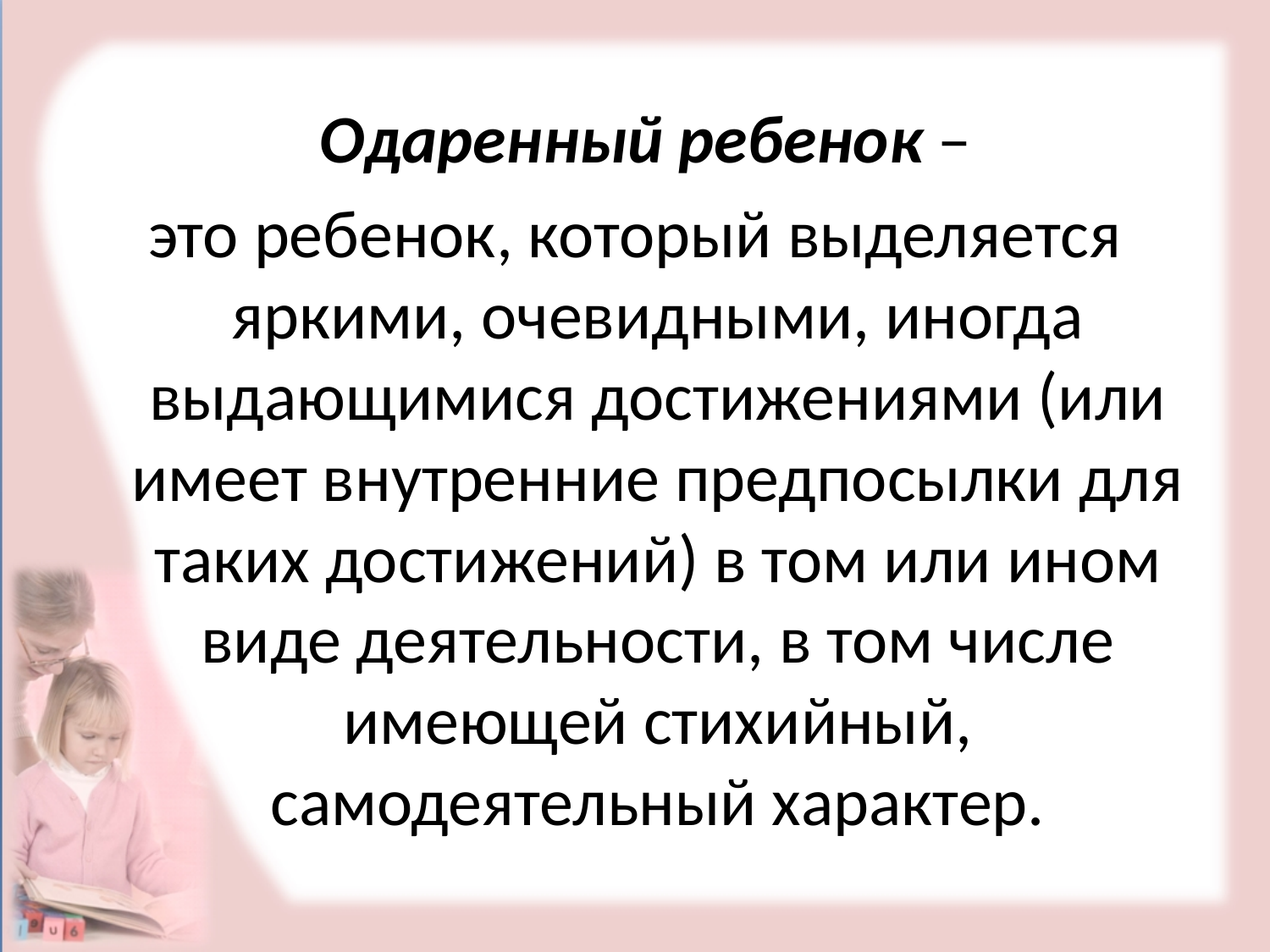

Одаренный ребенок –
это ребенок, который выделяется яркими, очевидными, иногда выдающимися достижениями (или имеет внутренние предпосылки для таких достижений) в том или ином виде деятельности, в том числе имеющей стихийный, самодеятельный характер.